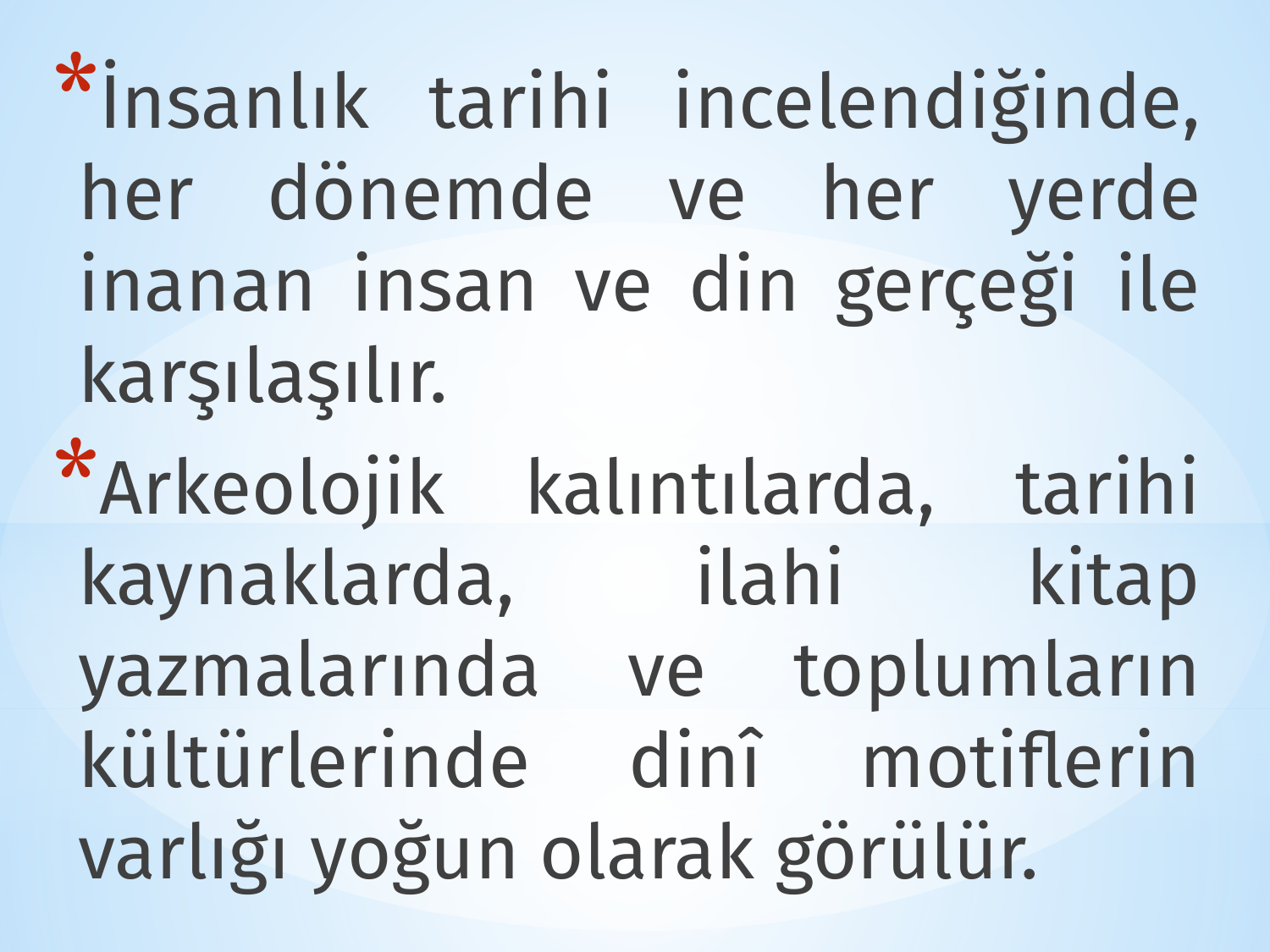

İnsanlık tarihi incelendiğinde, her dönemde ve her yerde inanan insan ve din gerçeği ile karşılaşılır.
Arkeolojik kalıntılarda, tarihi kaynaklarda, ilahi kitap yazmalarında ve toplumların kültürlerinde dinî motiflerin varlığı yoğun olarak görülür.